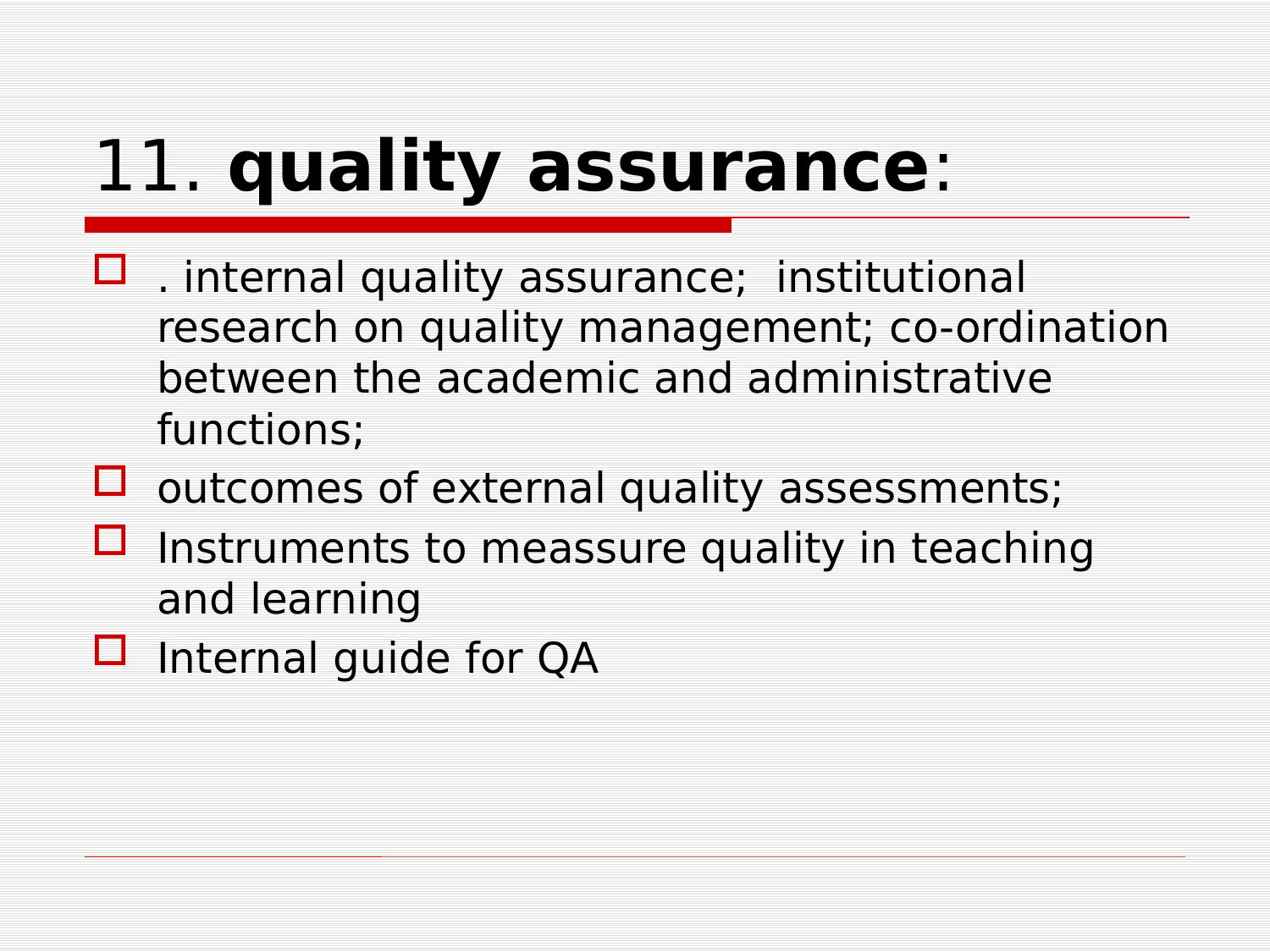

# 11. quality assurance:
. internal quality assurance;  institutional research on quality management; co-ordination between the academic and administrative functions;
outcomes of external quality assessments;
Instruments to meassure quality in teaching and learning
Internal guide for QA